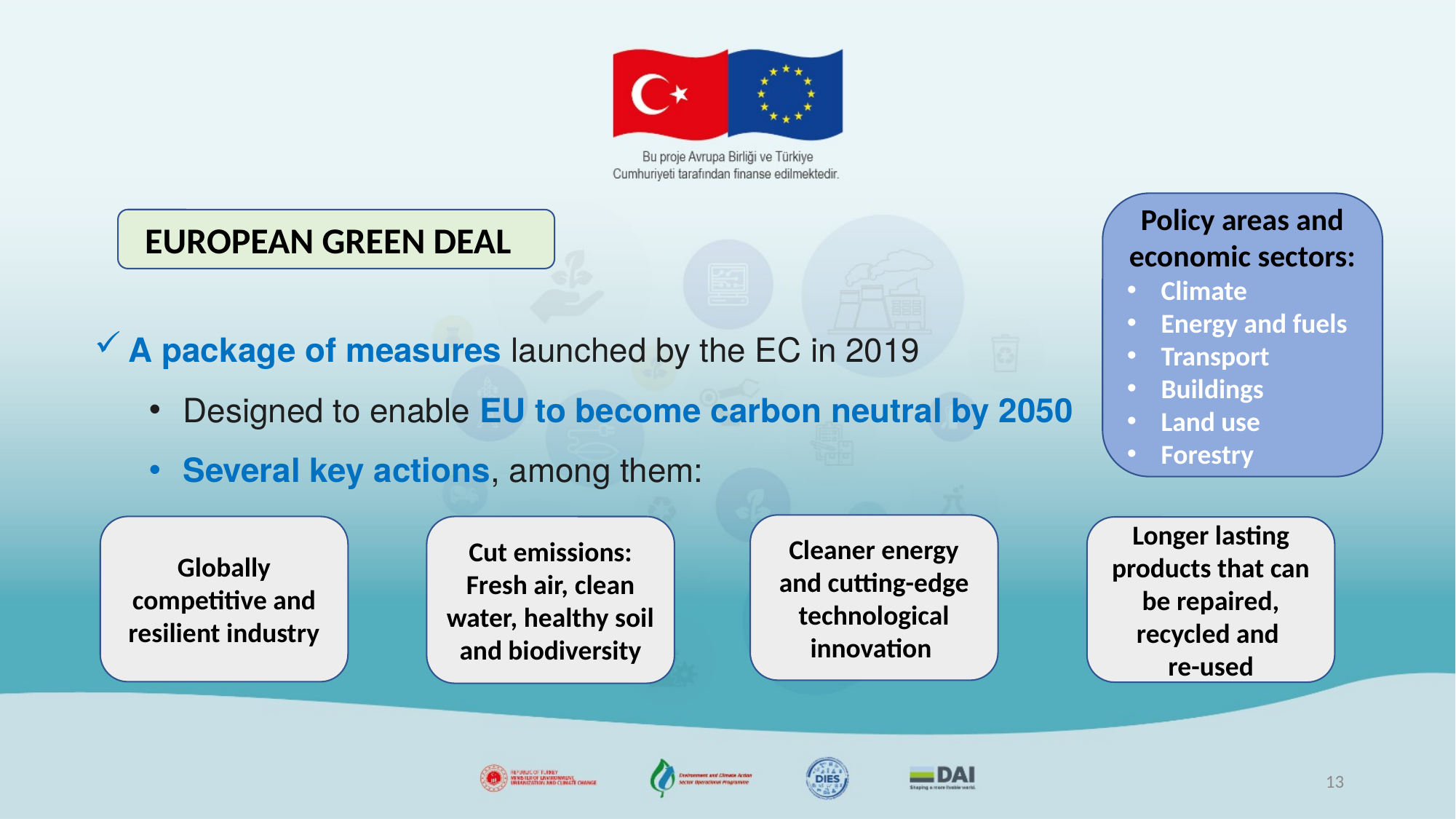

Policy areas and economic sectors:
Climate
Energy and fuels
Transport
Buildings
Land use
Forestry
EUROPEAN GREEN DEAL
A package of measures launched by the EC in 2019
Designed to enable EU to become carbon neutral by 2050
Several key actions, among them:

Cleaner energy and cutting-edge technological innovation
Globally competitive and resilient industry
Cut emissions:
Fresh air, clean water, healthy soil and biodiversity
Longer lasting products that can be repaired, recycled and
re-used
13